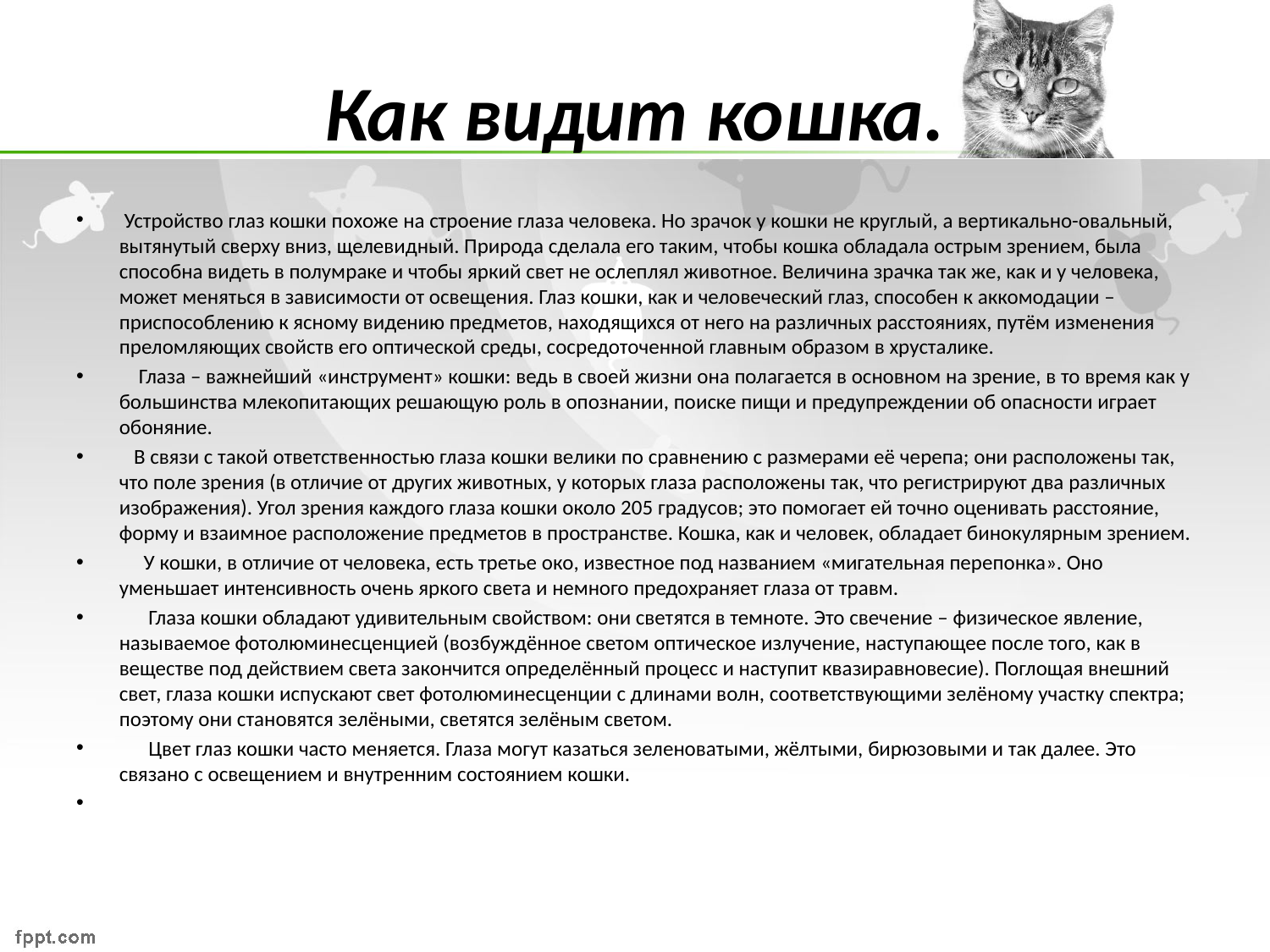

# Как видит кошка.
 Устройство глаз кошки похоже на строение глаза человека. Но зрачок у кошки не круглый, а вертикально-овальный, вытянутый сверху вниз, щелевидный. Природа сделала его таким, чтобы кошка обладала острым зрением, была способна видеть в полумраке и чтобы яркий свет не ослеплял животное. Величина зрачка так же, как и у человека, может меняться в зависимости от освещения. Глаз кошки, как и человеческий глаз, способен к аккомодации – приспособлению к ясному видению предметов, находящихся от него на различных расстояниях, путём изменения преломляющих свойств его оптической среды, сосредоточенной главным образом в хрусталике.
    Глаза – важнейший «инструмент» кошки: ведь в своей жизни она полагается в основном на зрение, в то время как у большинства млекопитающих решающую роль в опознании, поиске пищи и предупреждении об опасности играет обоняние.
   В связи с такой ответственностью глаза кошки велики по сравнению с размерами её черепа; они расположены так, что поле зрения (в отличие от других животных, у которых глаза расположены так, что регистрируют два различных изображения). Угол зрения каждого глаза кошки около 205 градусов; это помогает ей точно оценивать расстояние, форму и взаимное расположение предметов в пространстве. Кошка, как и человек, обладает бинокулярным зрением.
     У кошки, в отличие от человека, есть третье око, известное под названием «мигательная перепонка». Оно уменьшает интенсивность очень яркого света и немного предохраняет глаза от травм.
      Глаза кошки обладают удивительным свойством: они светятся в темноте. Это свечение – физическое явление, называемое фотолюминесценцией (возбуждённое светом оптическое излучение, наступающее после того, как в веществе под действием света закончится определённый процесс и наступит квазиравновесие). Поглощая внешний свет, глаза кошки испускают свет фотолюминесценции с длинами волн, соответствующими зелёному участку спектра; поэтому они становятся зелёными, светятся зелёным светом.
      Цвет глаз кошки часто меняется. Глаза могут казаться зеленоватыми, жёлтыми, бирюзовыми и так далее. Это связано с освещением и внутренним состоянием кошки.